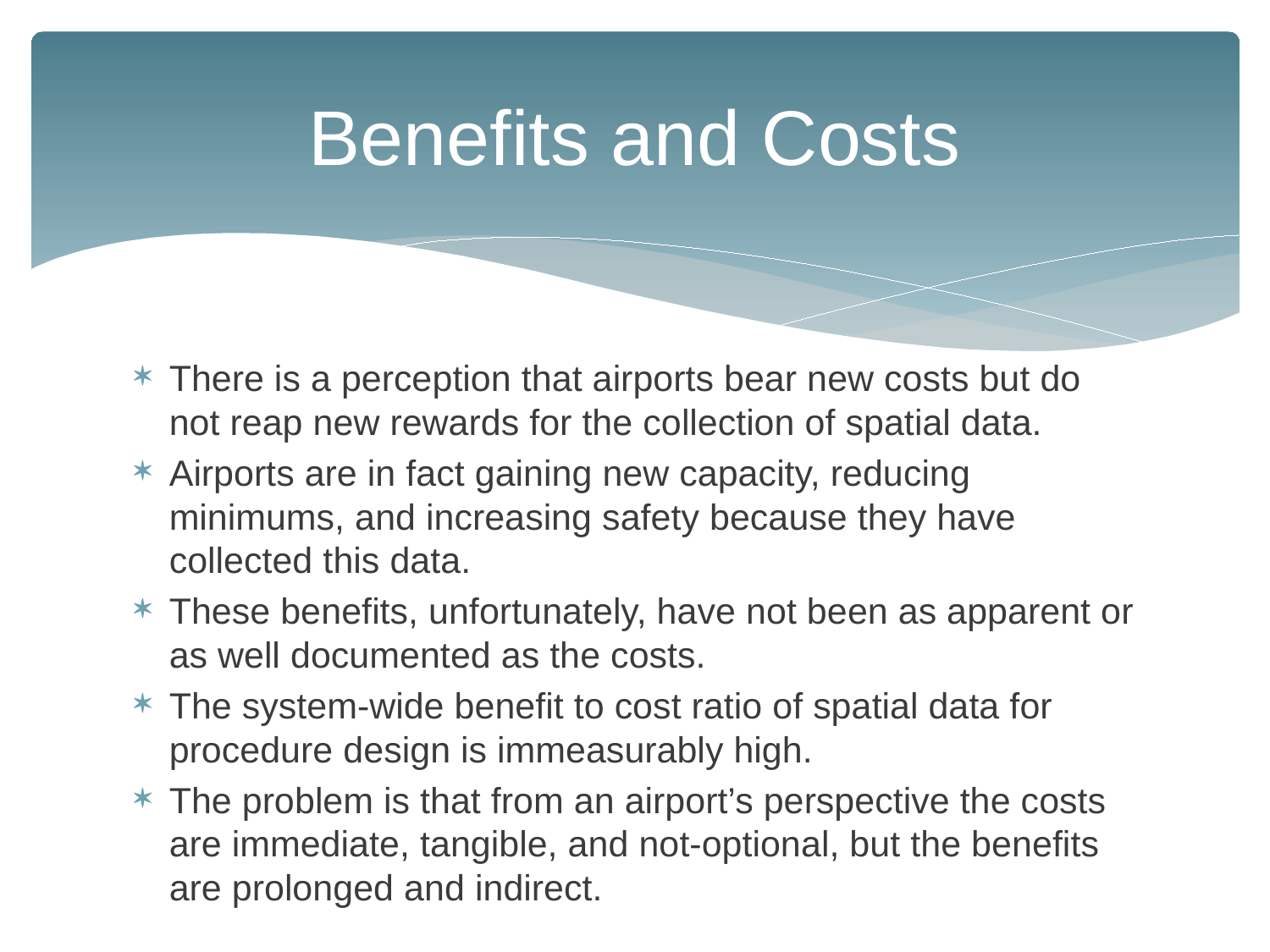

# Benefits and Costs
There is a perception that airports bear new costs but do not reap new rewards for the collection of spatial data.
Airports are in fact gaining new capacity, reducing minimums, and increasing safety because they have collected this data.
These benefits, unfortunately, have not been as apparent or as well documented as the costs.
The system-wide benefit to cost ratio of spatial data for procedure design is immeasurably high.
The problem is that from an airport’s perspective the costs are immediate, tangible, and not-optional, but the benefits are prolonged and indirect.